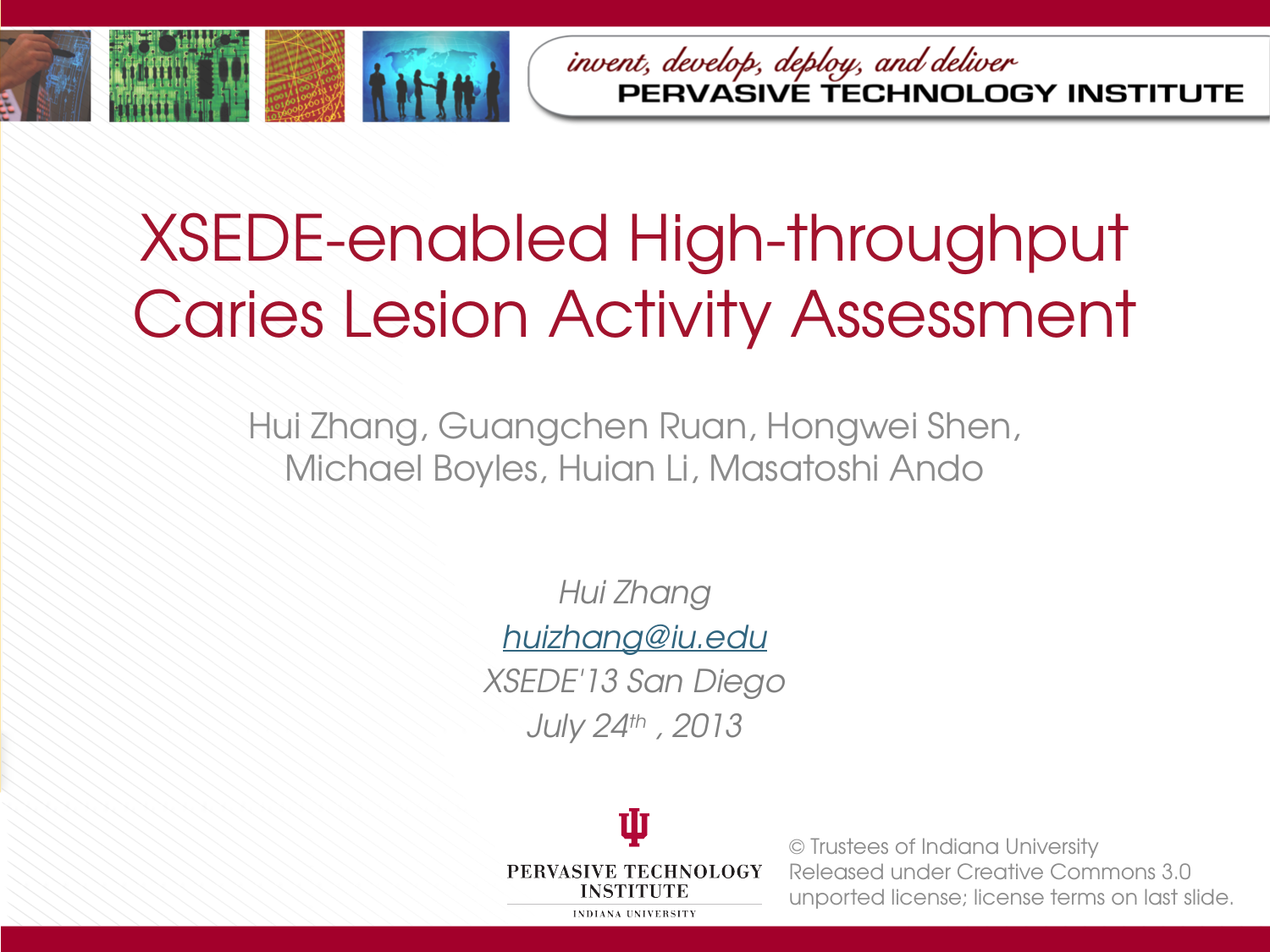

# XSEDE-enabled High-throughput Caries Lesion Activity Assessment
Hui Zhang, Guangchen Ruan, Hongwei Shen, Michael Boyles, Huian Li, Masatoshi Ando
Hui Zhang
huizhang@iu.edu
XSEDE'13 San Diego
July 24th , 2013